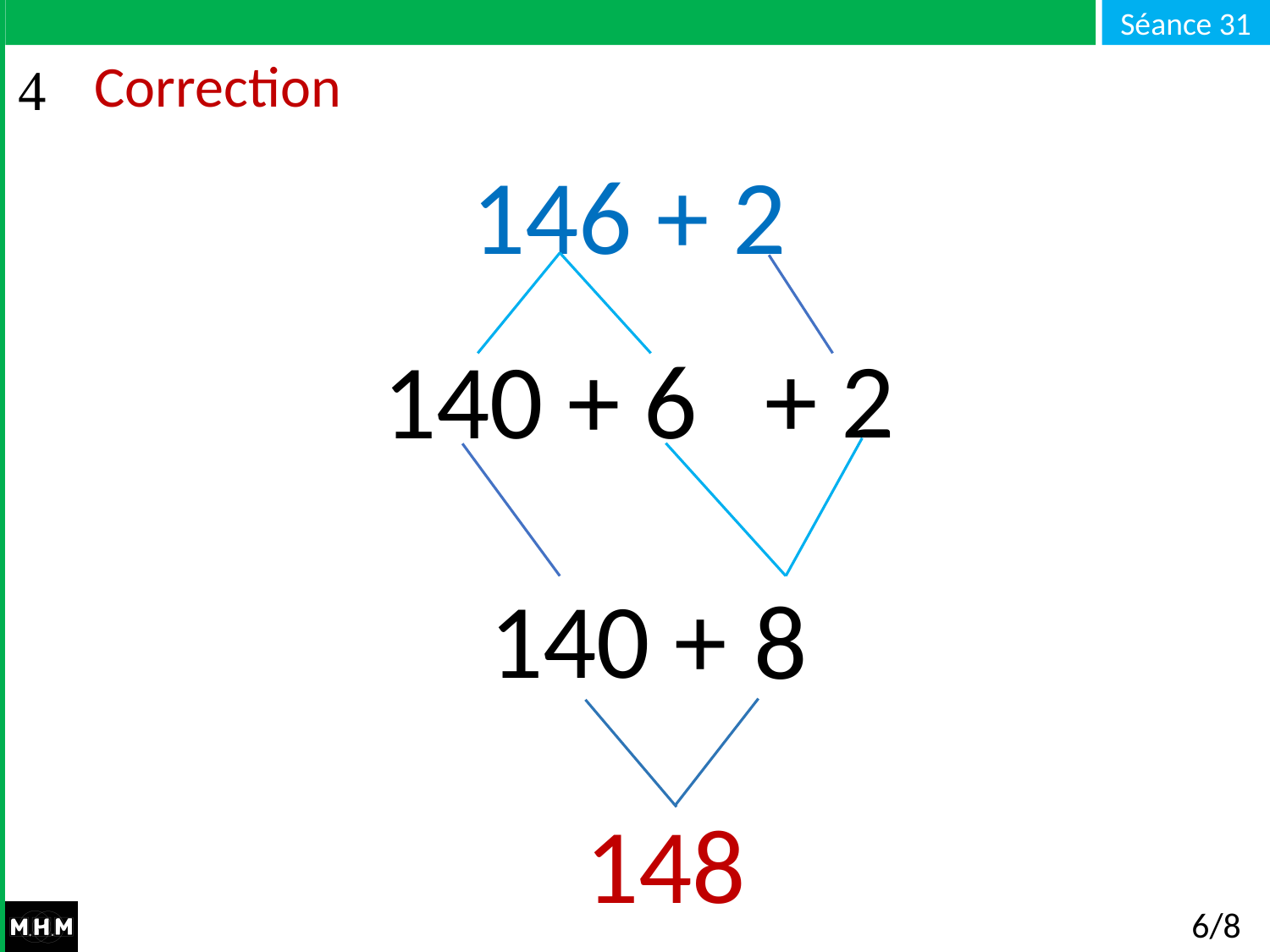

# Correction
146 + 2
+ 2
140 + 6
140 +
8
148
6/8